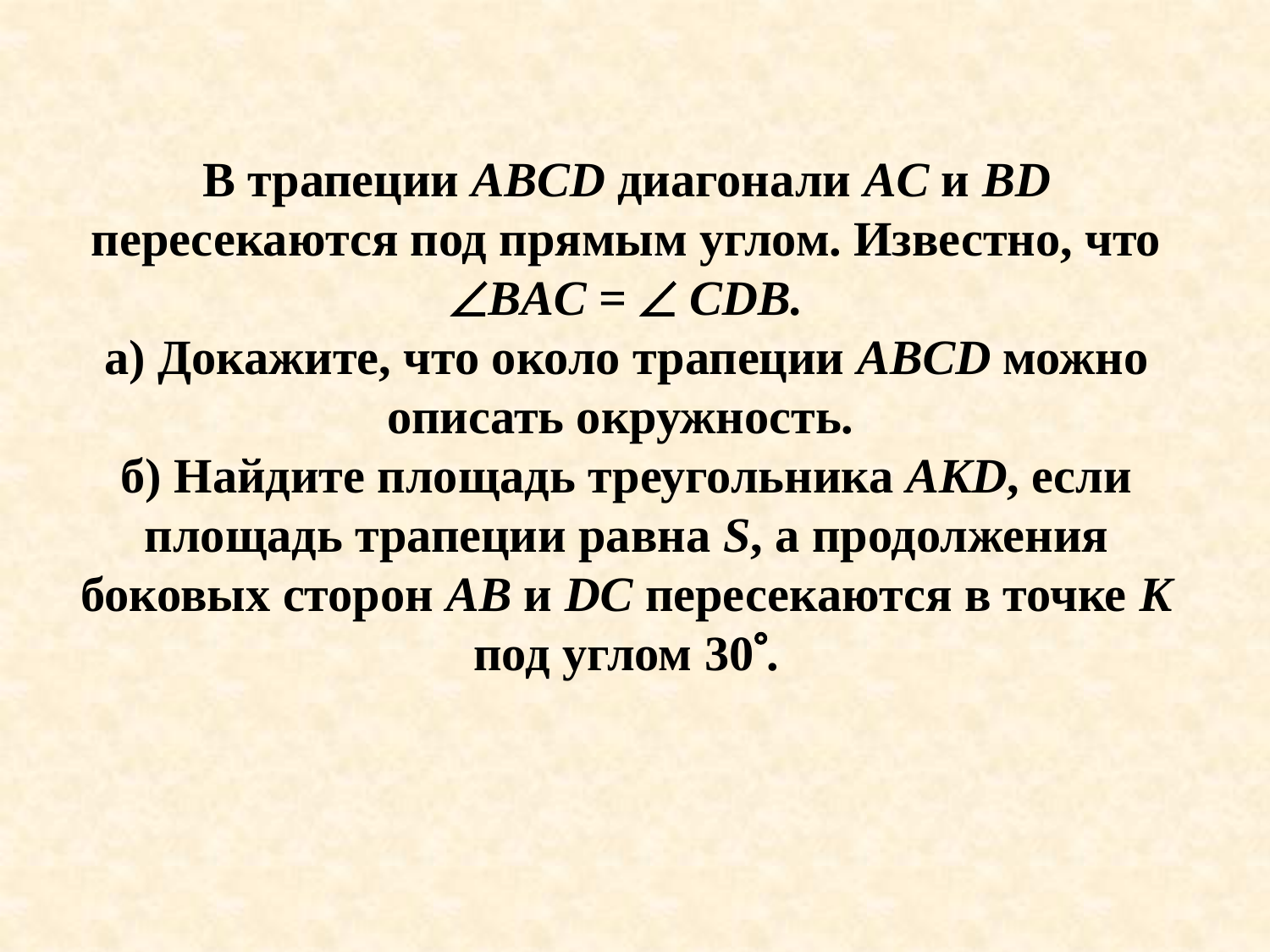

# В трапеции ABCD диагонали AC и BD пересекаются под прямым углом. Известно, что ∠BAC = ∠ CDB. а) Докажите, что около трапеции ABCD можно описать окружность. б) Найдите площадь треугольника AKD, если площадь трапеции равна S, а продолжения боковых сторон AB и DC пересекаются в точке K под углом 30°.